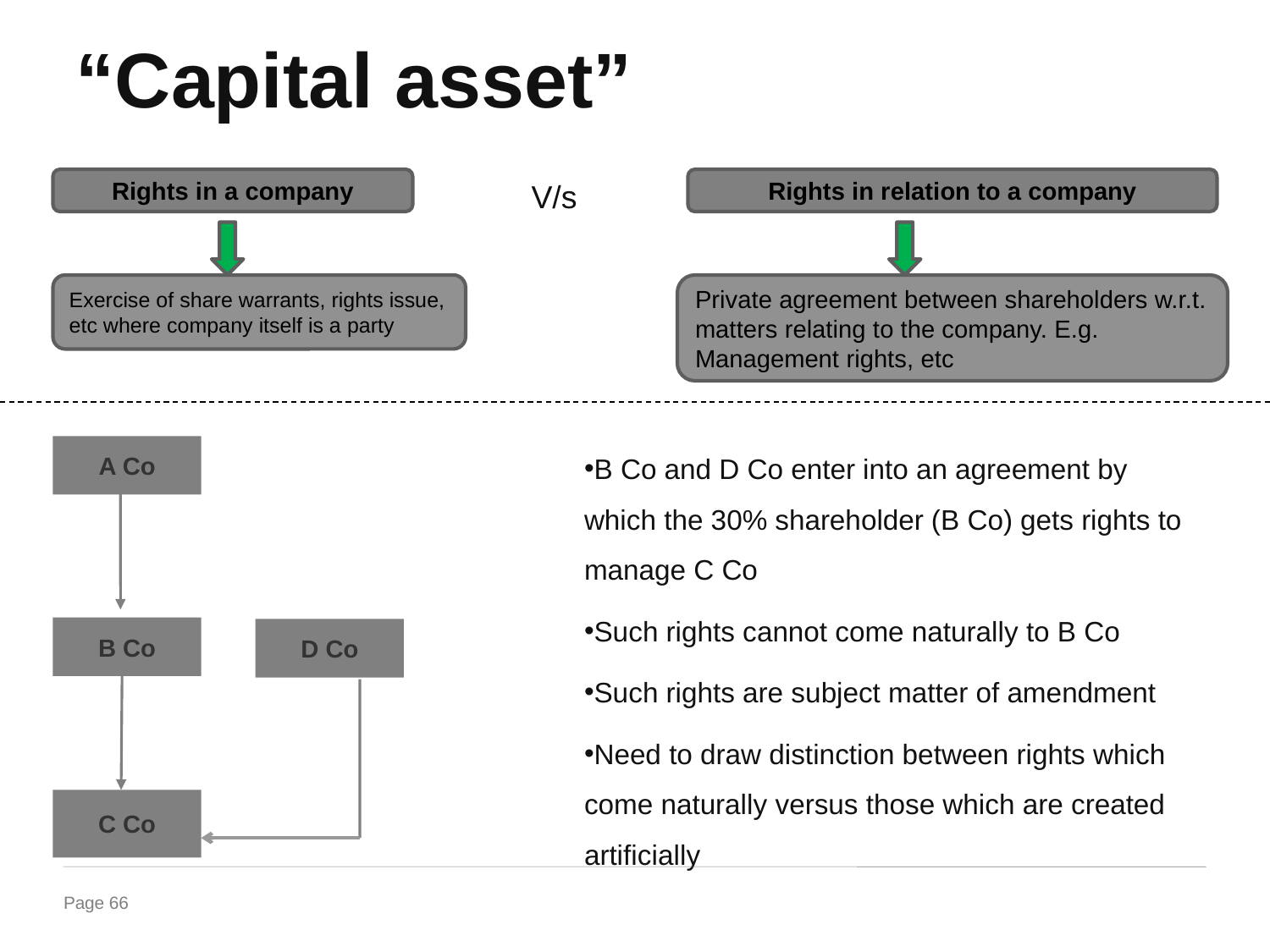

“Capital asset”
Rights in a company
Rights in relation to a company
V/s

Private agreement between shareholders w.r.t. matters relating to the company. E.g. Management rights, etc
Exercise of share warrants, rights issue, etc where company itself is a party
B Co and D Co enter into an agreement by which the 30% shareholder (B Co) gets rights to manage C Co
Such rights cannot come naturally to B Co
Such rights are subject matter of amendment
Need to draw distinction between rights which come naturally versus those which are created artificially

A Co

B Co
D Co

C Co
30%

100%
70%